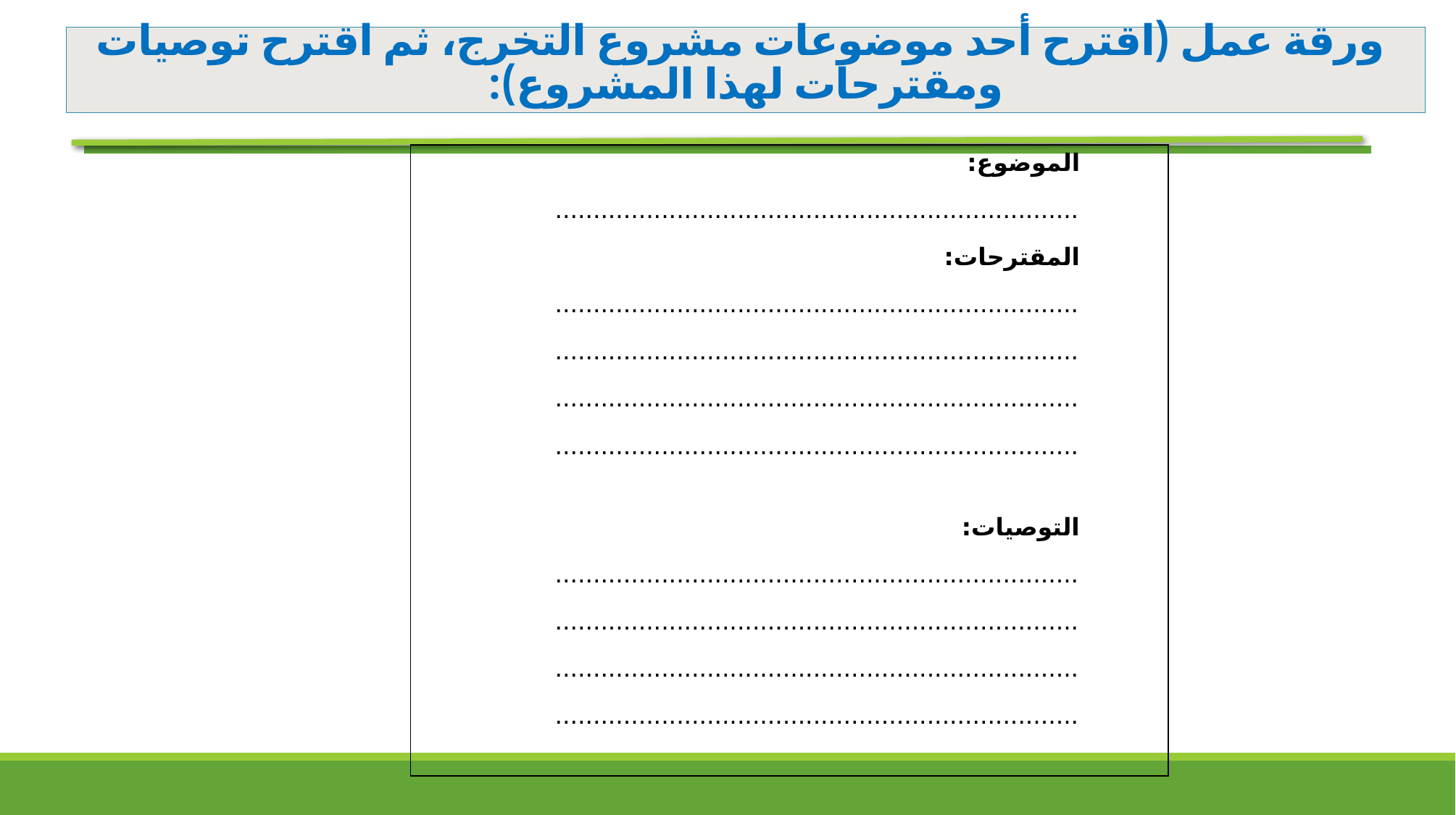

# ورقة عمل (اقترح أحد موضوعات مشروع التخرج، ثم اقترح توصيات ومقترحات لهذا المشروع):
| الموضوع: ..................................................................... المقترحات: ..................................................................... ..................................................................... ..................................................................... ..................................................................... التوصيات: ..................................................................... ..................................................................... ..................................................................... ..................................................................... |
| --- |